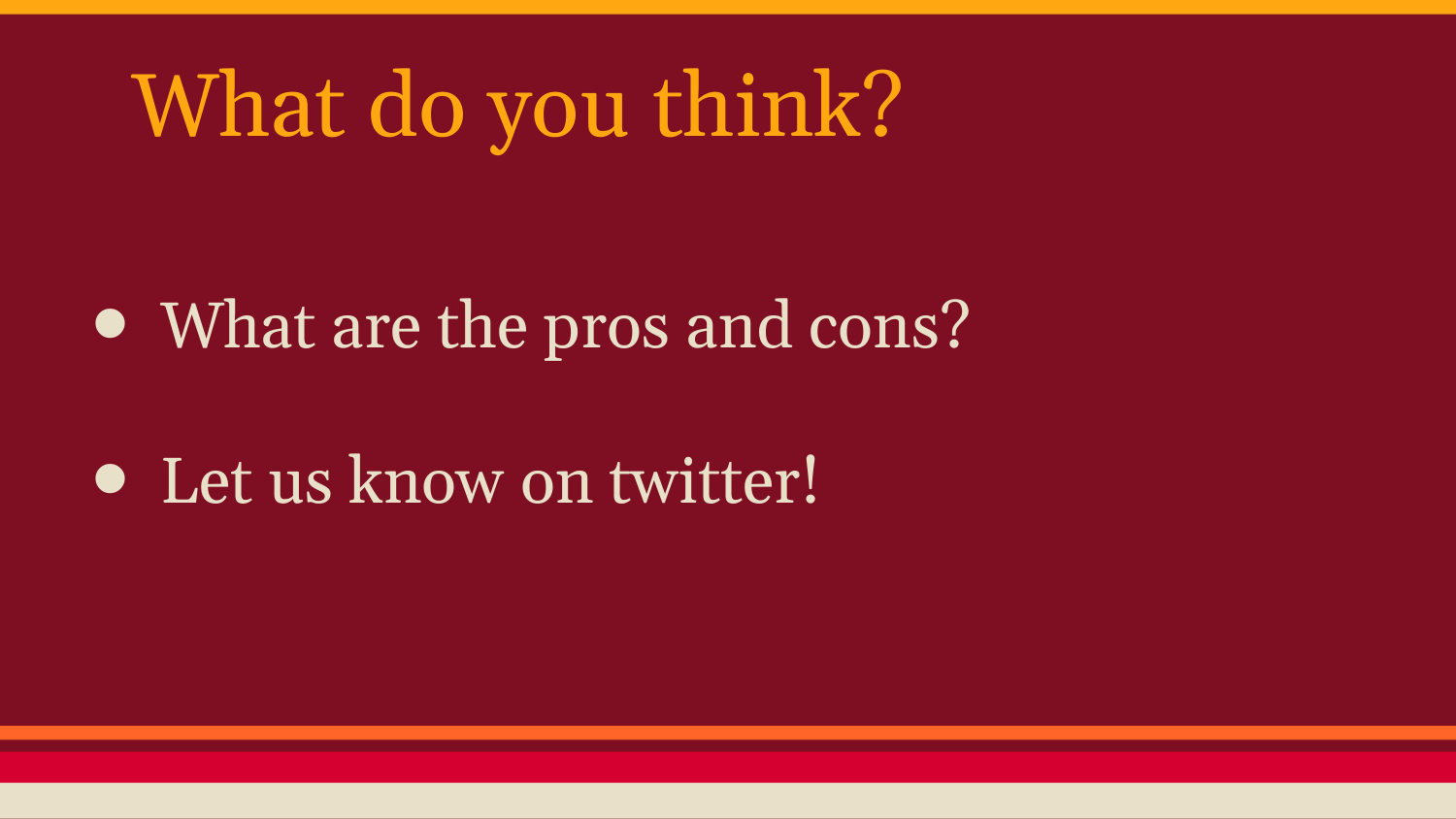

# What do you think?
What are the pros and cons?
Let us know on twitter!